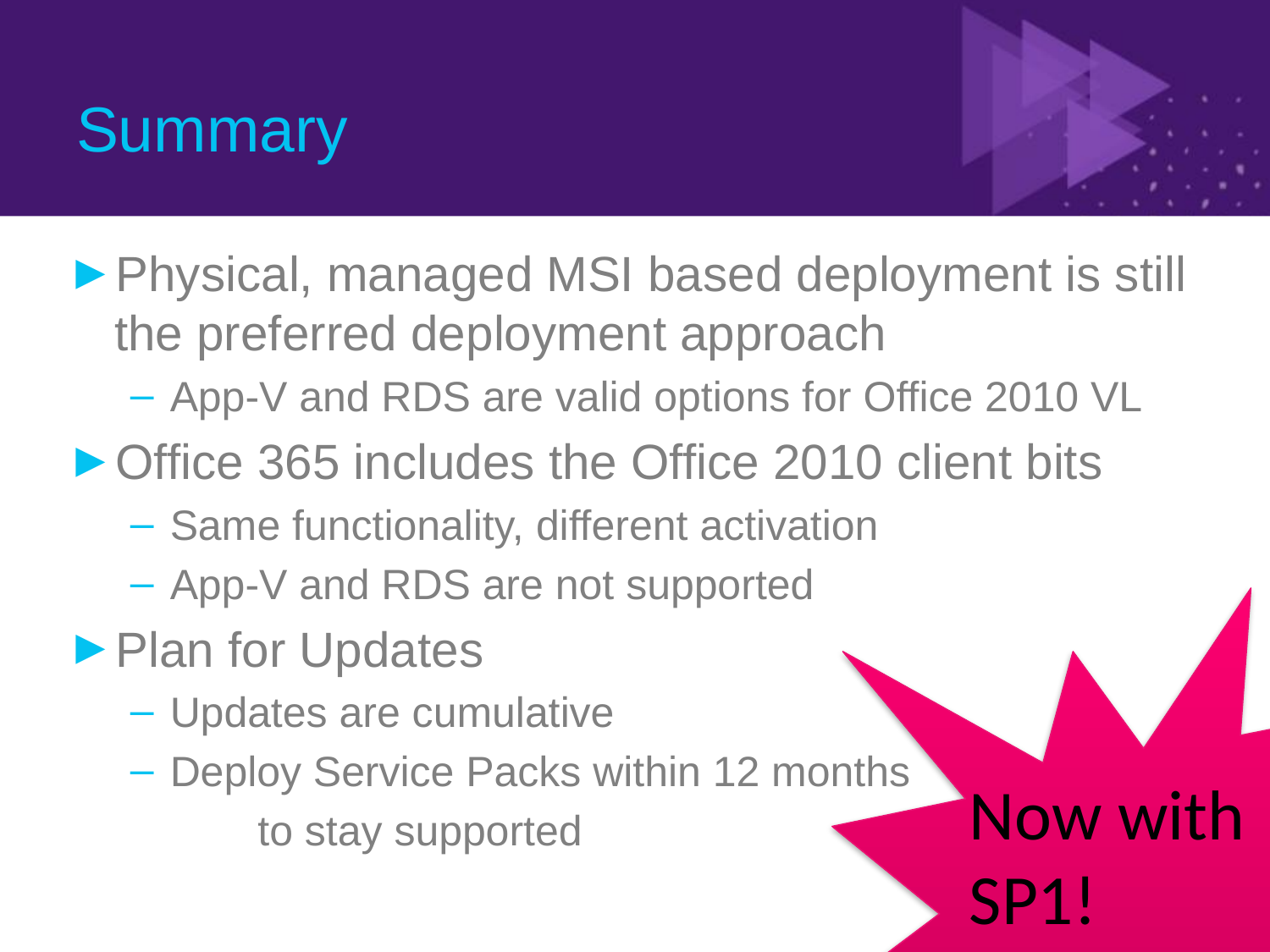

# Summary
Physical, managed MSI based deployment is still the preferred deployment approach
App-V and RDS are valid options for Office 2010 VL
Office 365 includes the Office 2010 client bits
Same functionality, different activation
App-V and RDS are not supported
Plan for Updates
Updates are cumulative
Deploy Service Packs within 12 months
	to stay supported

Now with SP1!